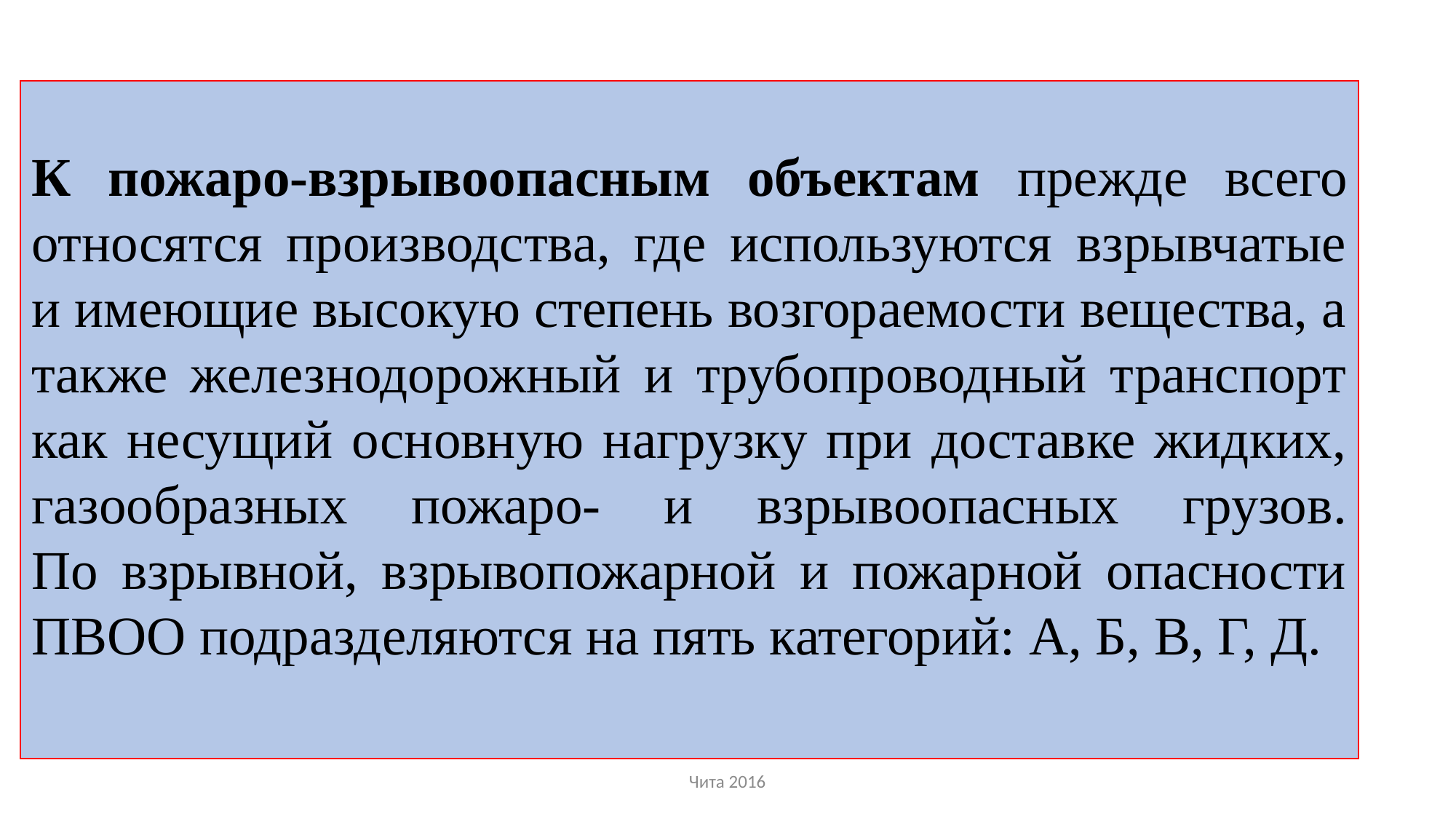

К пожаро-взрывоопасным объектам прежде всего относятся производства, где используются взрывчатые и имеющие высокую степень возгораемости вещества, а также железнодорожный и трубопроводный транспорт как несущий основную нагрузку при доставке жидких, газообразных пожаро- и взрывоопасных грузов.
По взрывной, взрывопожарной и пожарной опасности ПВОО подразделяются на пять категорий: А, Б, В, Г, Д.

Чита 2016